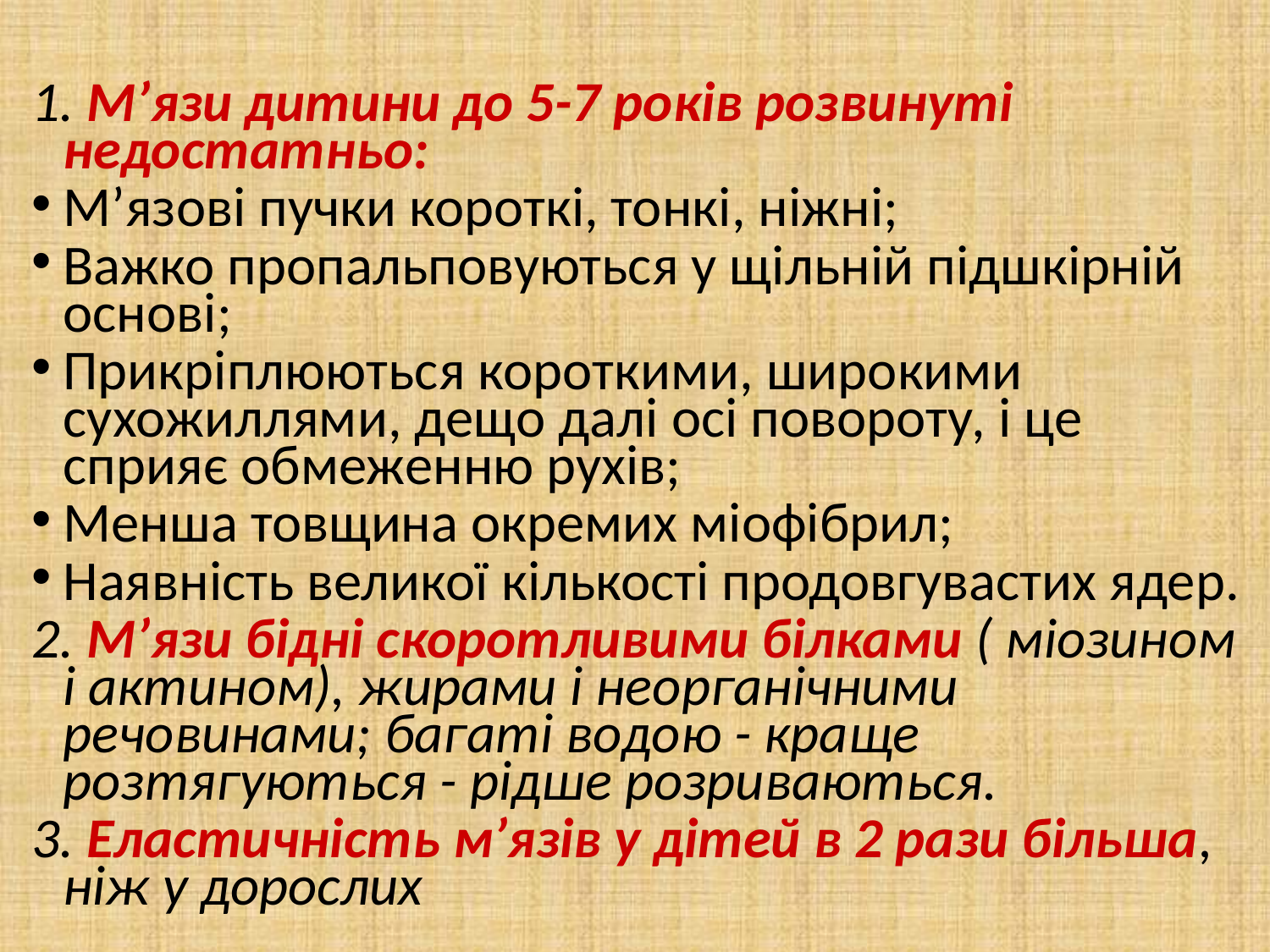

1. М’язи дитини до 5-7 років розвинуті недостатньо:
М’язові пучки короткі, тонкі, ніжні;
Важко пропальповуються у щільній підшкірній основі;
Прикріплюються короткими, широкими сухожиллями, дещо далі осі повороту, і це сприяє обмеженню рухів;
Менша товщина окремих міофібрил;
Наявність великої кількості продовгувастих ядер.
2. М’язи бідні скоротливими білками ( міозином і актином), жирами і неорганічними речовинами; багаті водою - краще розтягуються - рідше розриваються.
3. Еластичність м’язів у дітей в 2 рази більша, ніж у дорослих